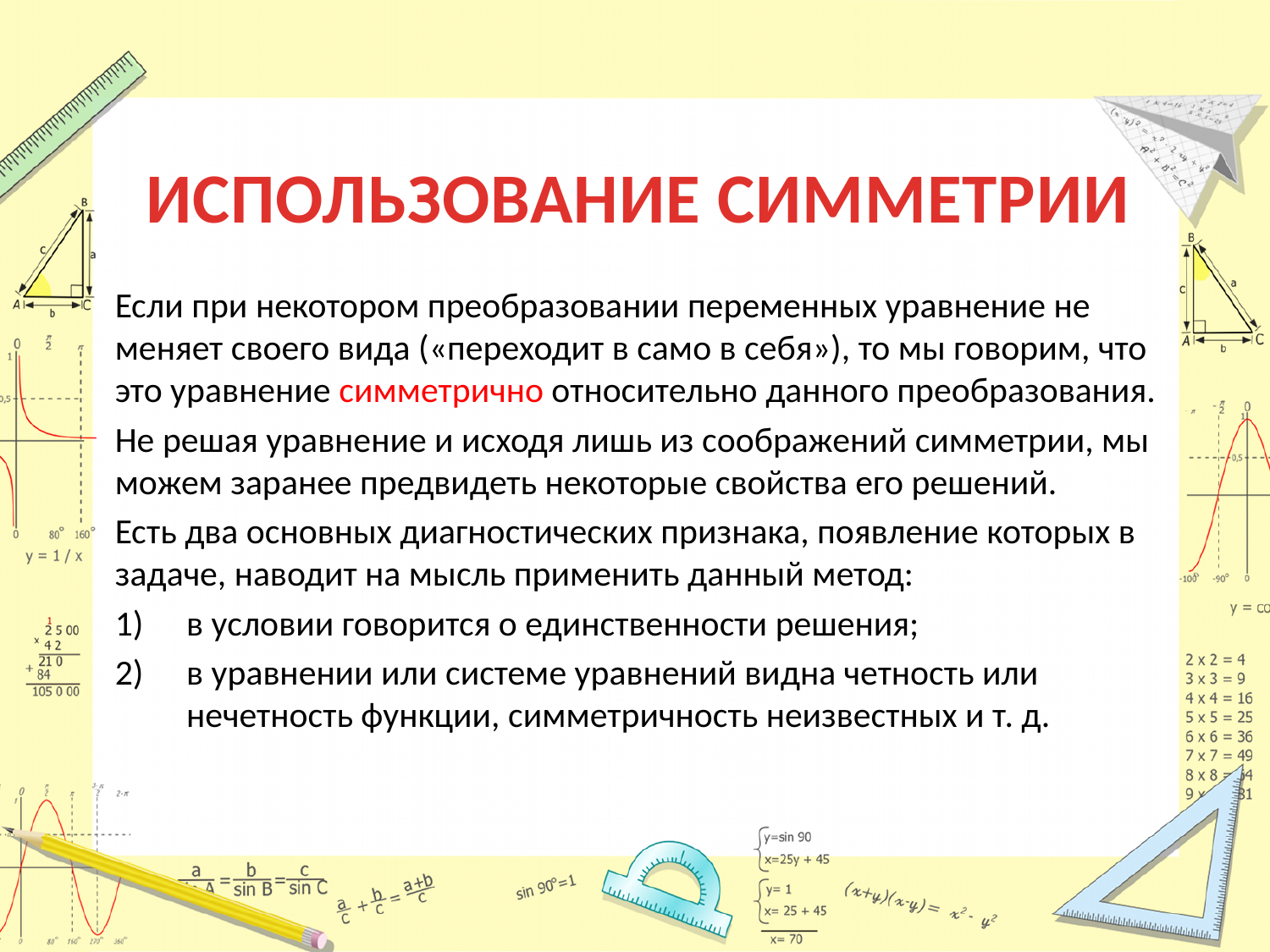

ИСПОЛЬЗОВАНИЕ СИММЕТРИИ
Если при некотором преобразовании переменных уравнение не меняет своего вида («переходит в само в себя»), то мы говорим, что это уравнение симметрично относительно данного преобразования.
Не решая уравнение и исходя лишь из соображений симметрии, мы можем заранее предвидеть некоторые свойства его решений.
Есть два основных диагностических признака, появление которых в задаче, наводит на мысль применить данный метод:
в условии говорится о единственности решения;
в уравнении или системе уравнений видна четность или нечетность функции, симметричность неизвестных и т. д.